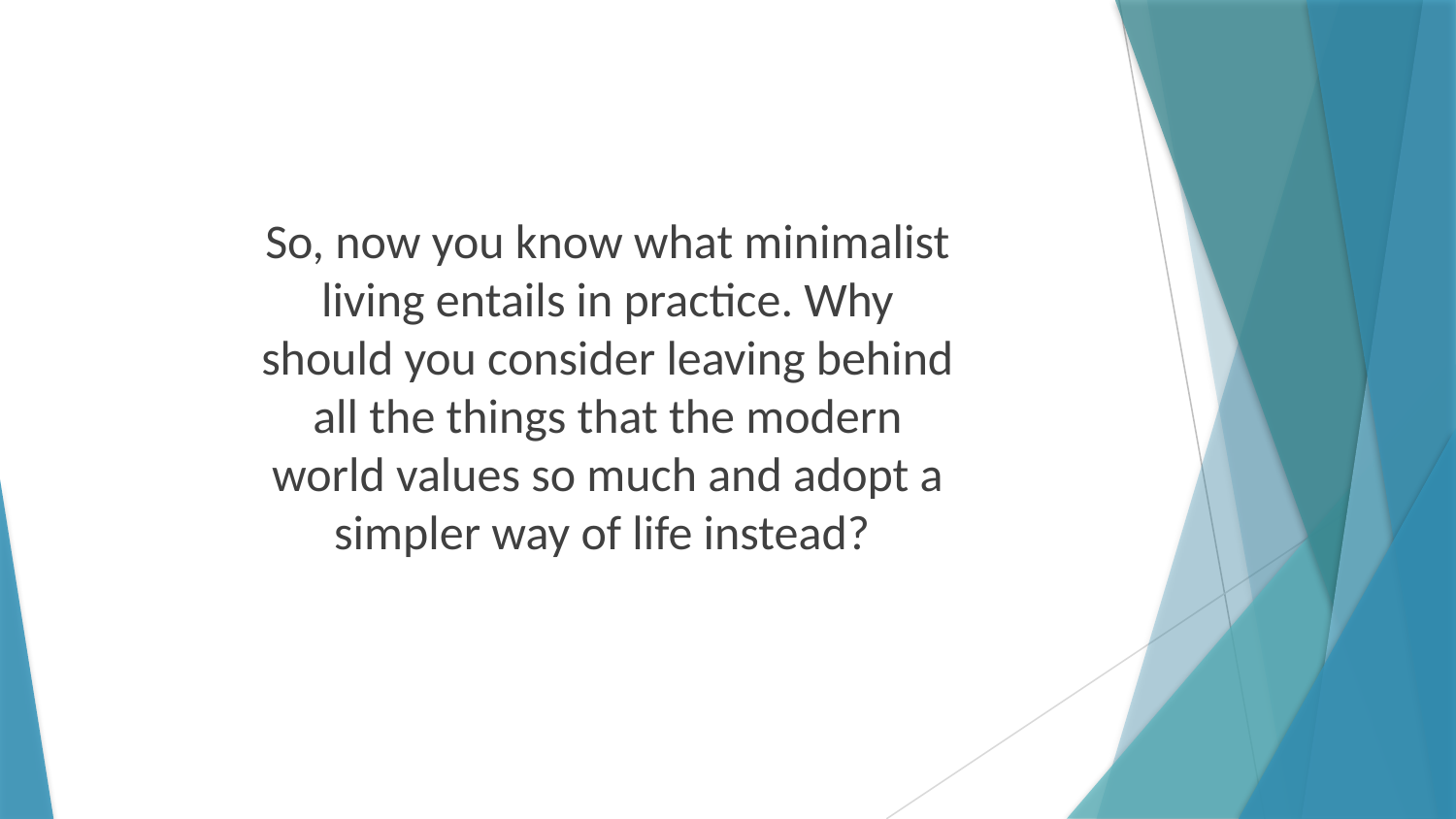

So, now you know what minimalist living entails in practice. Why should you consider leaving behind all the things that the modern world values so much and adopt a simpler way of life instead?